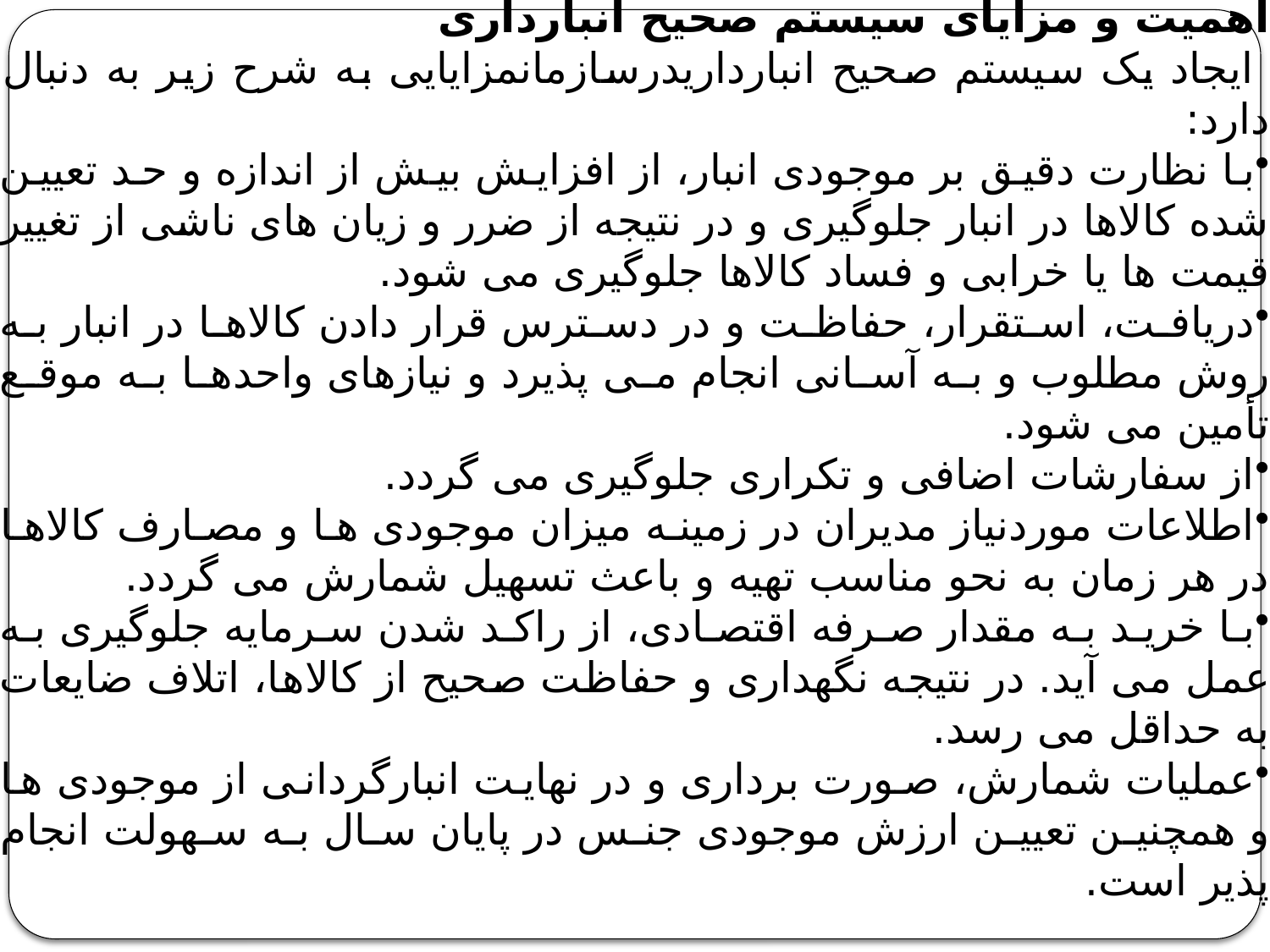

اهمیت و مزایای سیستم صحیح انبارداری
 ایجاد یک سیستم صحیح انبارداریدرسازمانمزایایی به شرح زیر به دنبال دارد:
با نظارت دقیق بر موجودی انبار، از افزایش بیش از اندازه و حد تعیین شده کالاها در انبار جلوگیری و در نتیجه از ضرر و زیان های ناشی از تغییر قیمت ها یا خرابی و فساد کالاها جلوگیری می شود.
دریافت، استقرار، حفاظت و در دسترس قرار دادن کالاها در انبار به روش مطلوب و به آسانی انجام می پذیرد و نیازهای واحدها به موقع تأمین می شود.
از سفارشات اضافی و تکراری جلوگیری می گردد.
اطلاعات موردنیاز مدیران در زمینه میزان موجودی ها و مصارف کالاها در هر زمان به نحو مناسب تهیه و باعث تسهیل شمارش می گردد.
با خرید به مقدار صرفه اقتصادی، از راکد شدن سرمایه جلوگیری به عمل می آید. در نتیجه نگهداری و حفاظت صحیح از کالاها، اتلاف ضایعات به حداقل می رسد.
عملیات شمارش، صورت برداری و در نهایت انبارگردانی از موجودی ها و همچنین تعیین ارزش موجودی جنس در پایان سال به سهولت انجام پذیر است.